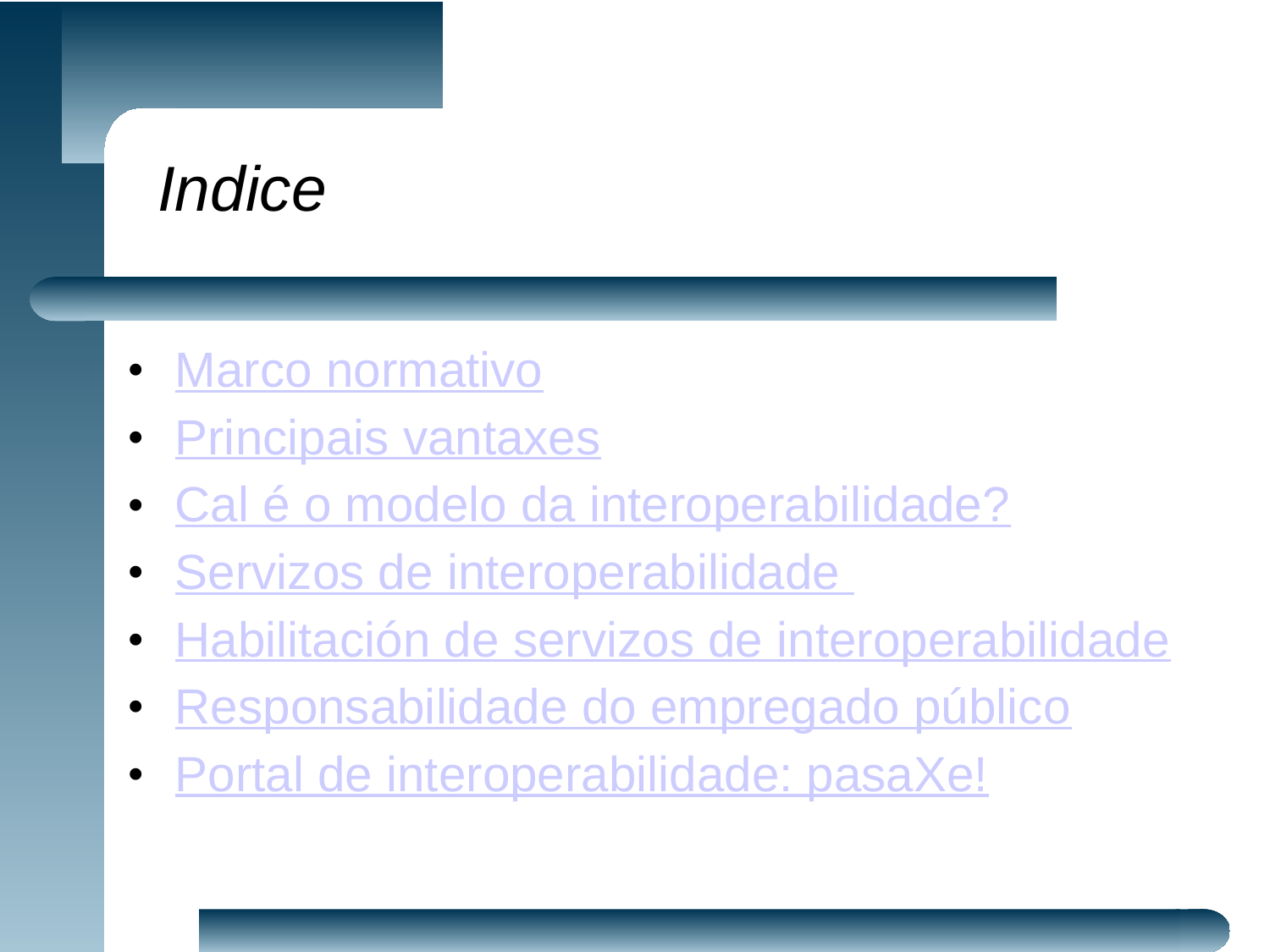

Indice
Marco normativo
Principais vantaxes
Cal é o modelo da interoperabilidade?
Servizos de interoperabilidade
Habilitación de servizos de interoperabilidade
Responsabilidade do empregado público
Portal de interoperabilidade: pasaXe!